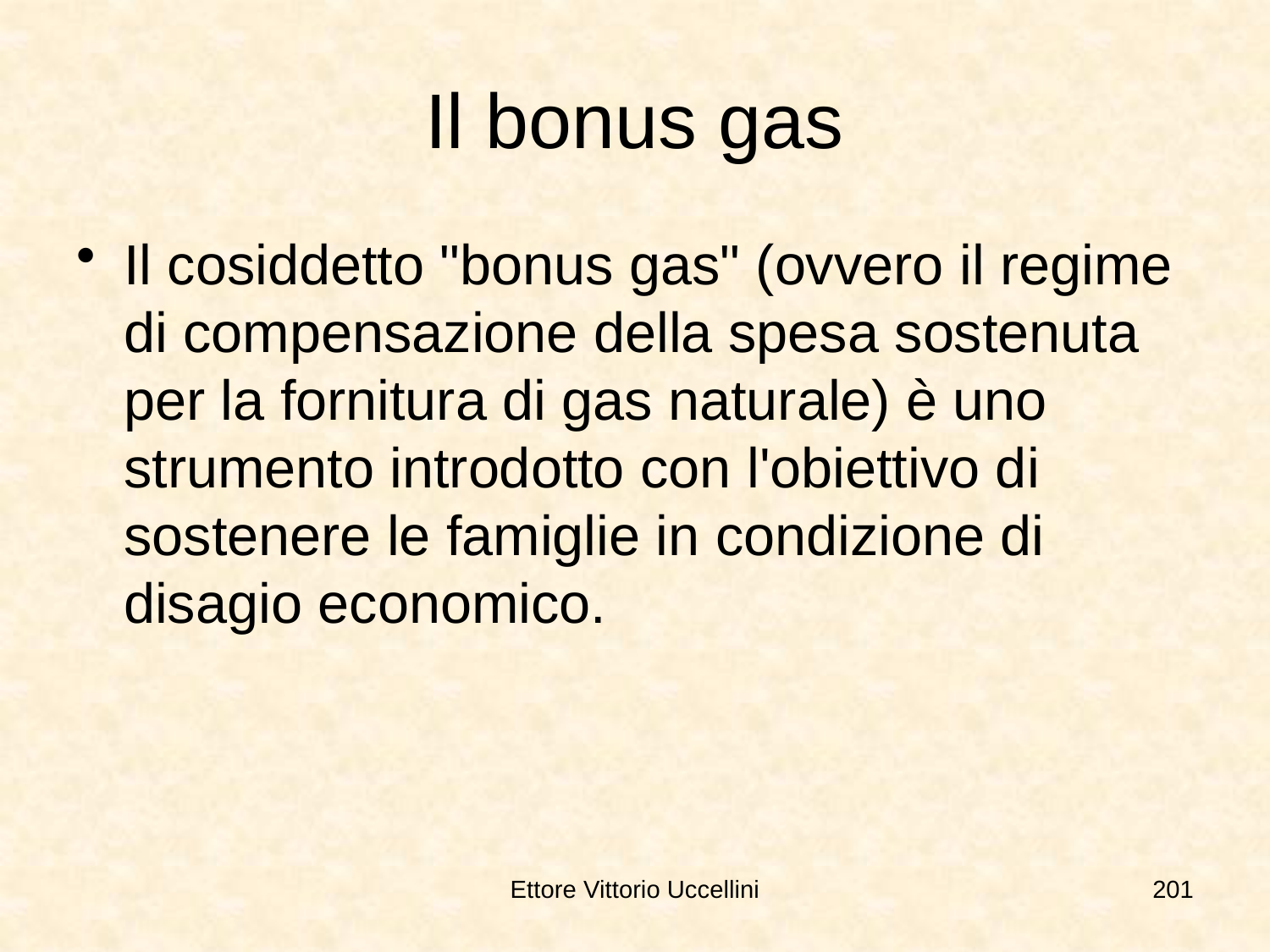

# Il bonus gas
Il cosiddetto "bonus gas" (ovvero il regime di compensazione della spesa sostenuta per la fornitura di gas naturale) è uno strumento introdotto con l'obiettivo di sostenere le famiglie in condizione di disagio economico.
Ettore Vittorio Uccellini
201